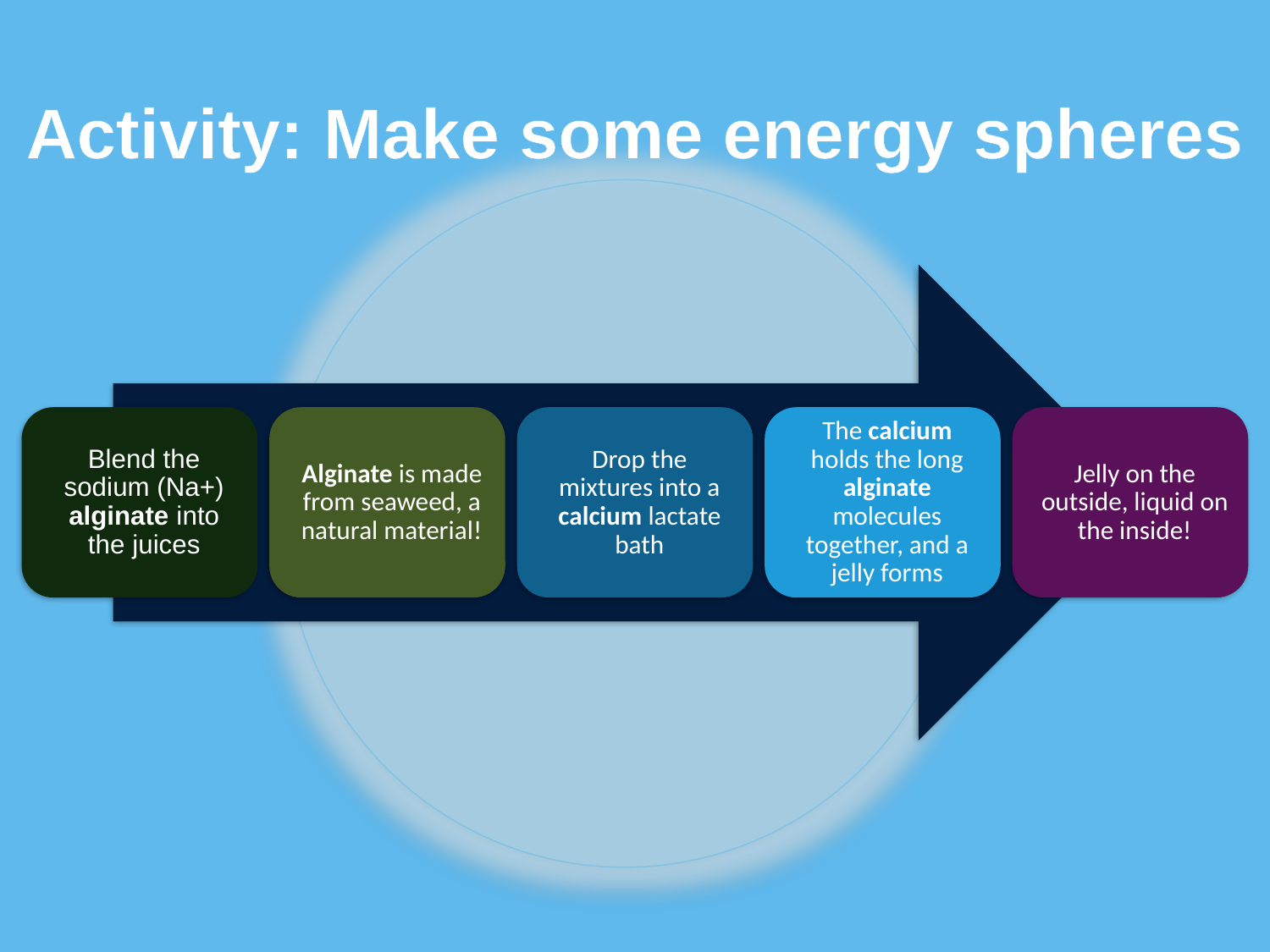

Activity: Make some energy spheres

Blend the sodium (Na+) alginate into the juices
Alginate is made from seaweed, a natural material!
Drop the mixtures into a calcium lactate bath
The calcium holds the long alginate molecules together, and a jelly forms
Jelly on the outside, liquid on the inside!